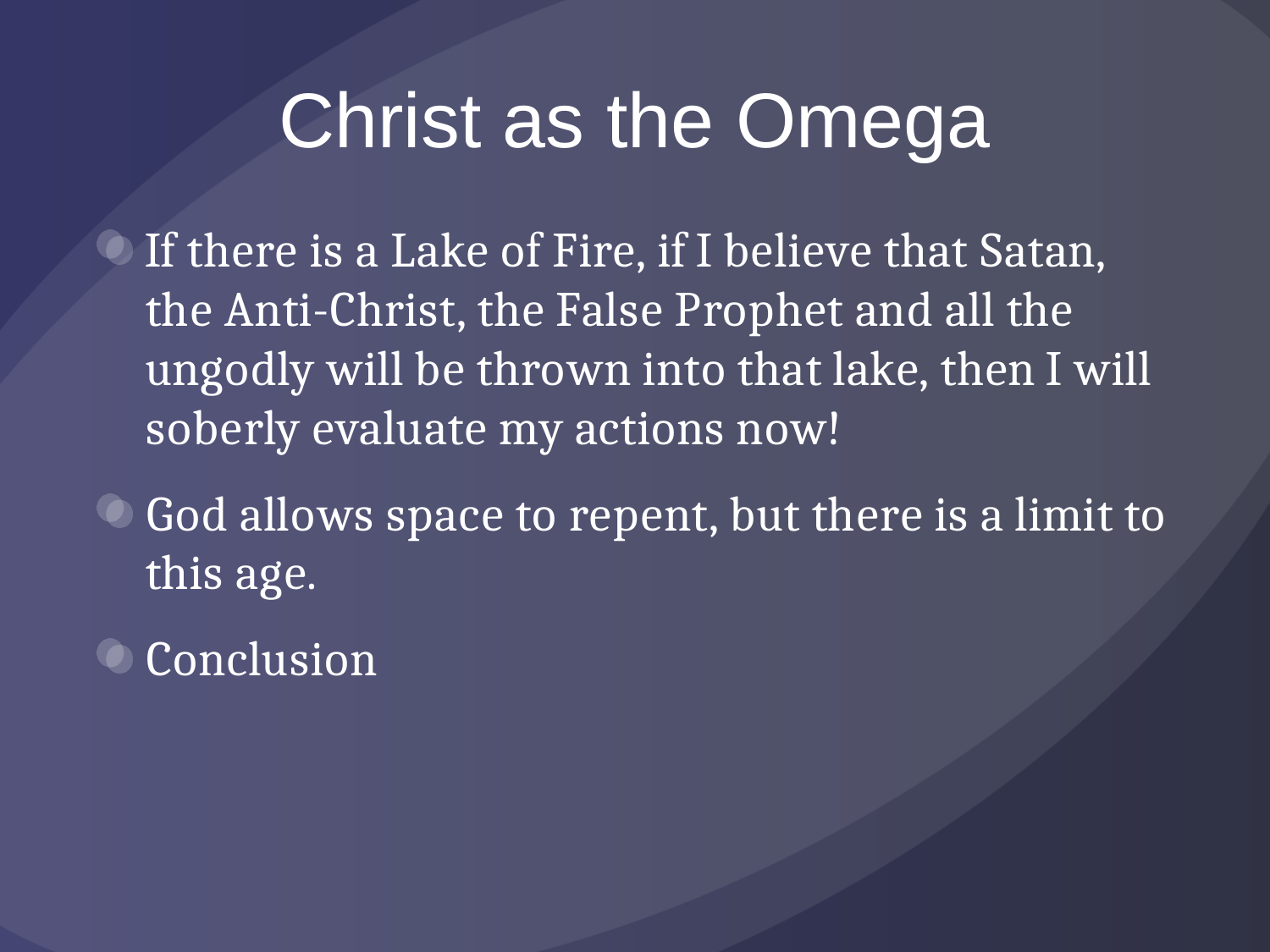

# Christ as the Omega
If there is a Lake of Fire, if I believe that Satan, the Anti-Christ, the False Prophet and all the ungodly will be thrown into that lake, then I will soberly evaluate my actions now!
God allows space to repent, but there is a limit to this age.
Conclusion